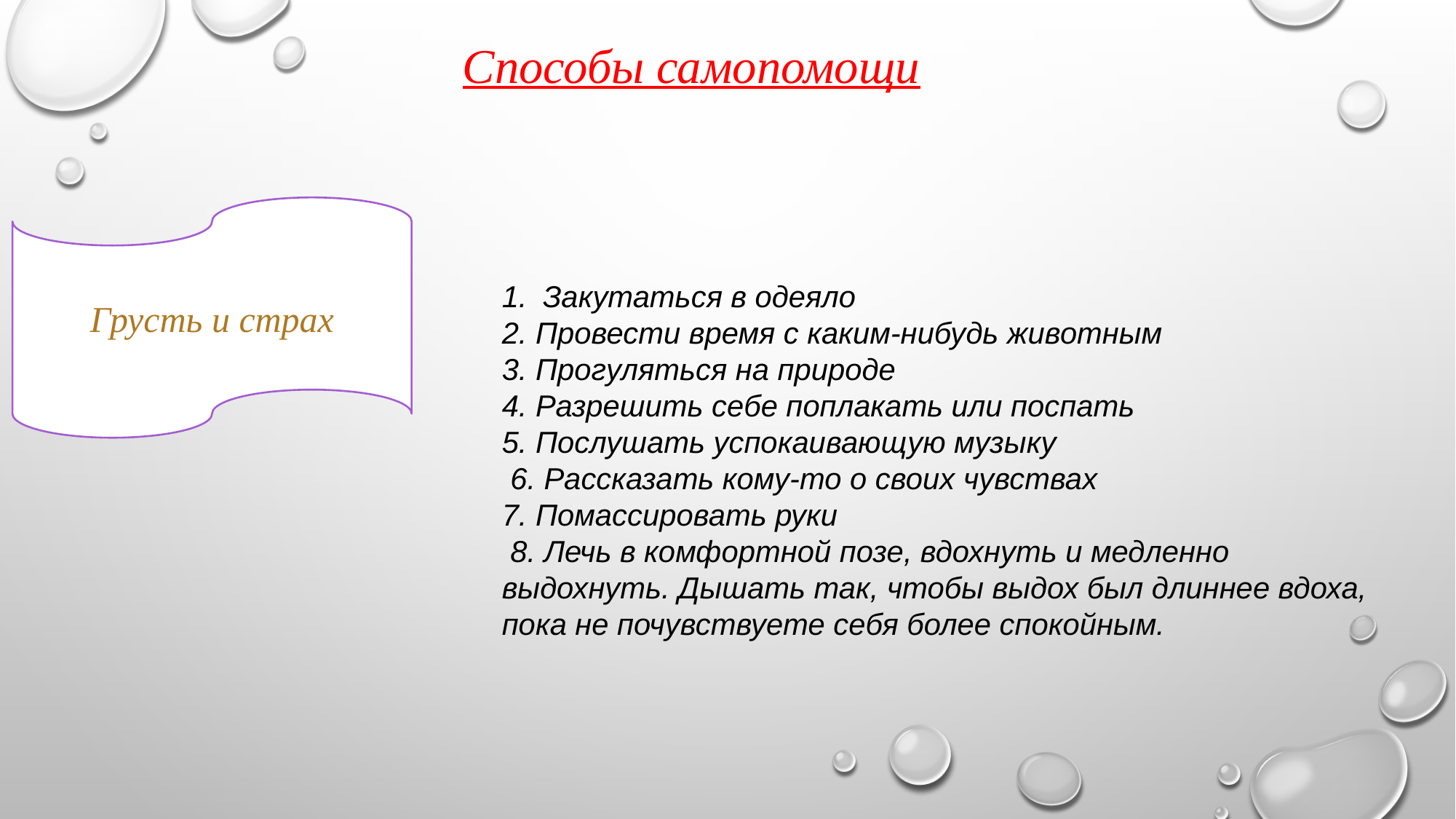

Способы самопомощи

Грусть и страх
Закутаться в одеяло
2. Провести время с каким-нибудь животным
3. Прогуляться на природе
4. Разрешить себе поплакать или поспать
5. Послушать успокаивающую музыку
 6. Рассказать кому-то о своих чувствах
7. Помассировать руки
 8. Лечь в комфортной позе, вдохнуть и медленно выдохнуть. Дышать так, чтобы выдох был длиннее вдоха, пока не почувствуете себя более спокойным.